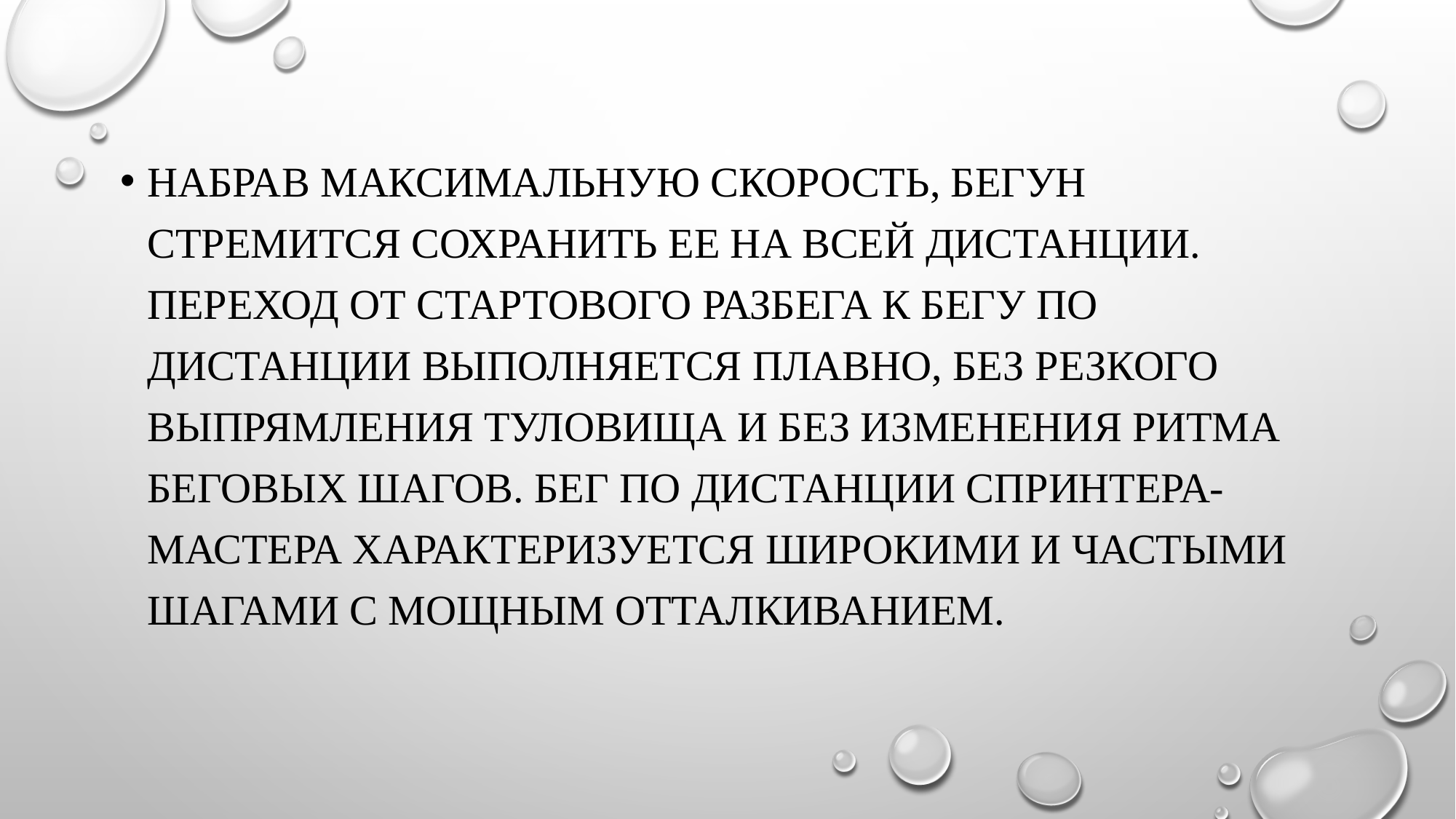

Набрав максимальную скорость, бегун стремится сохранить ее на всей дистанции. Переход от стартового разбега к бегу по дистанции выполняется плавно, без резкого выпрямления туловища и без изменения ритма беговых шагов. Бег по дистанции спринтера-мастера характеризуется широкими и частыми шагами с мощным отталкиванием.